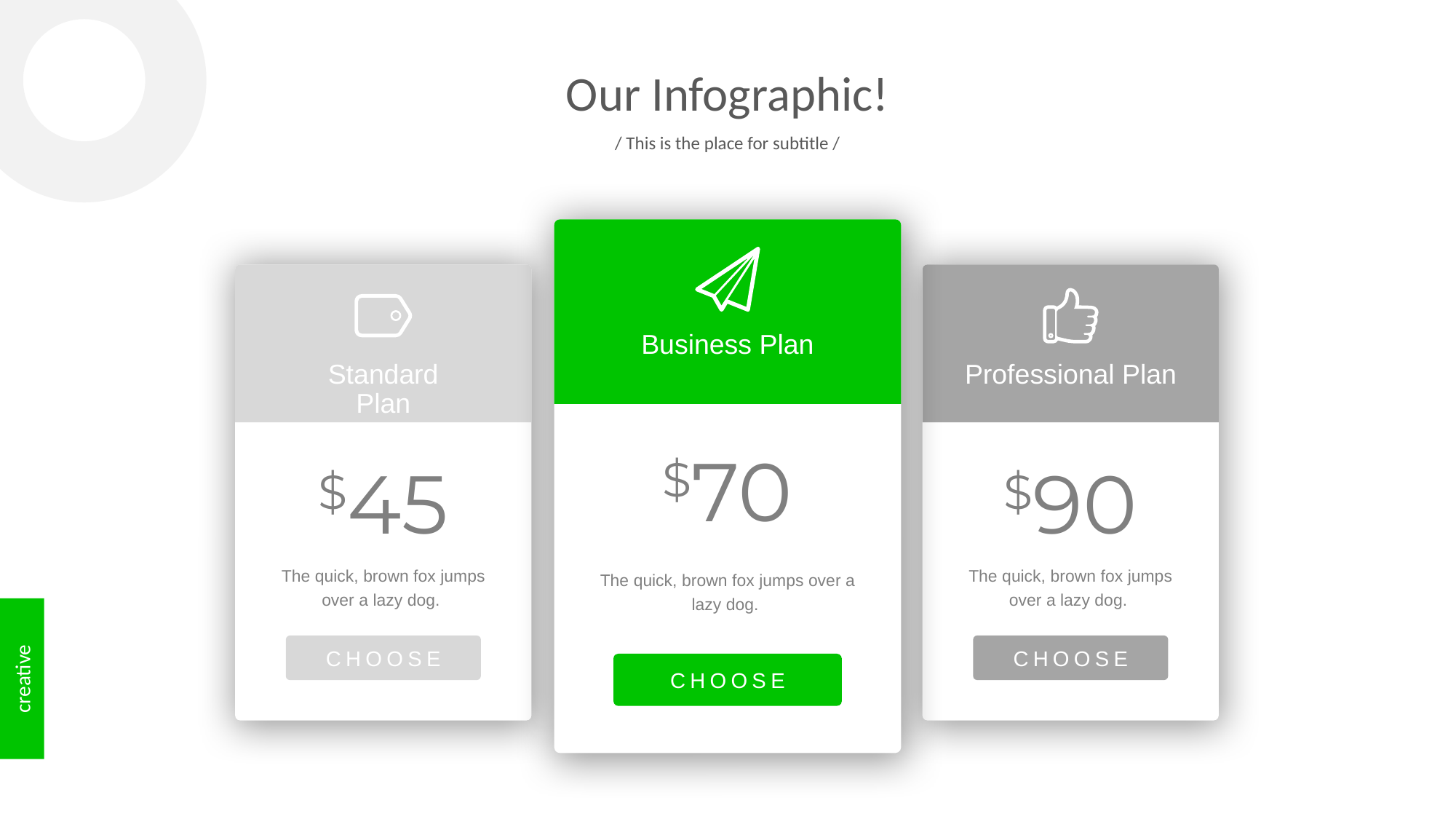

Our Infographic!
/ This is the place for subtitle /

Business Plan
Standard Plan
Professional Plan
$70
$45
$90
The quick, brown fox jumps over a lazy dog.
The quick, brown fox jumps over a lazy dog.
The quick, brown fox jumps over a lazy dog.

creative
CHOOSE
CHOOSE
CHOOSE